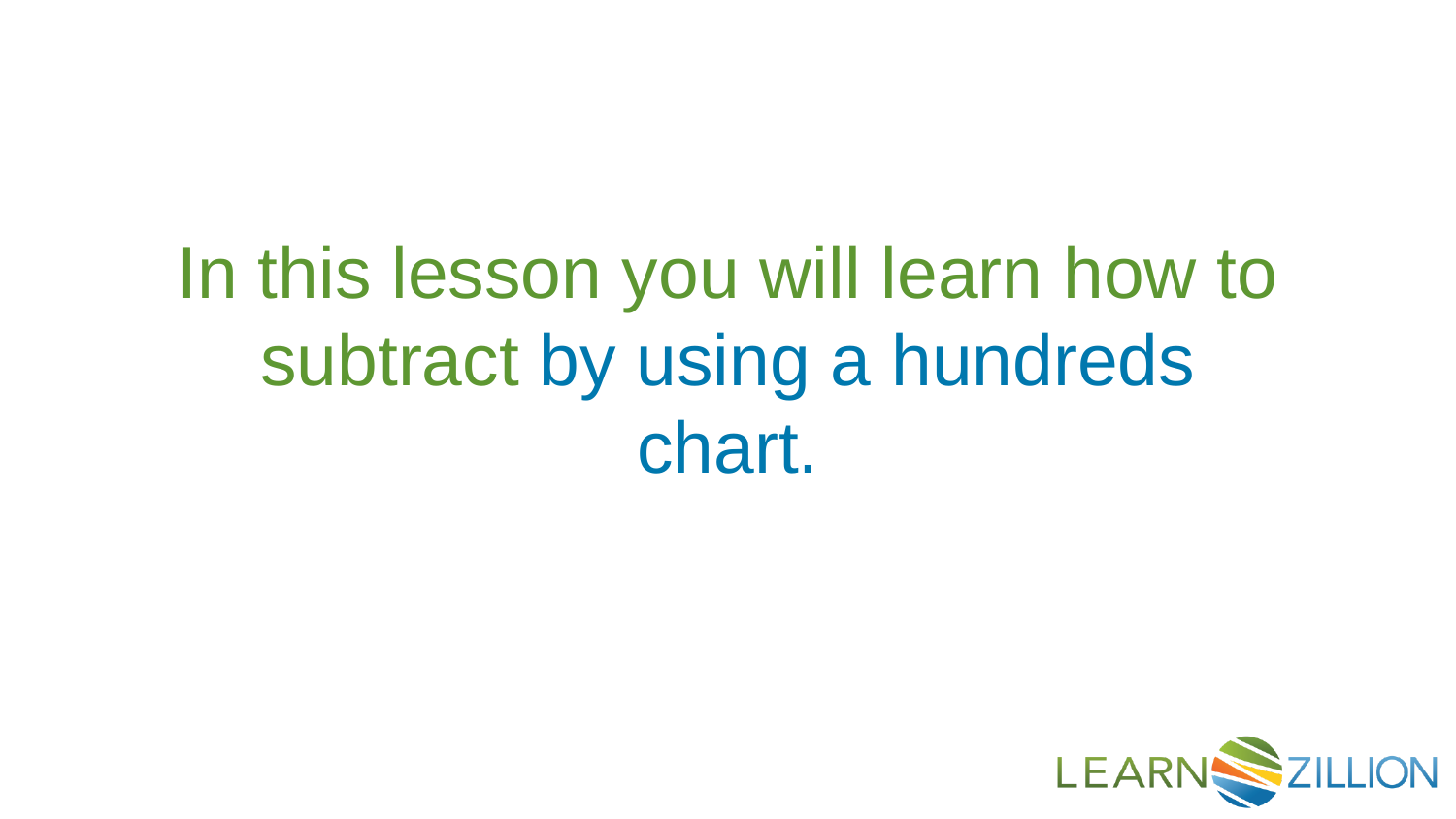

In this lesson you will learn how to subtract by using a hundreds chart.